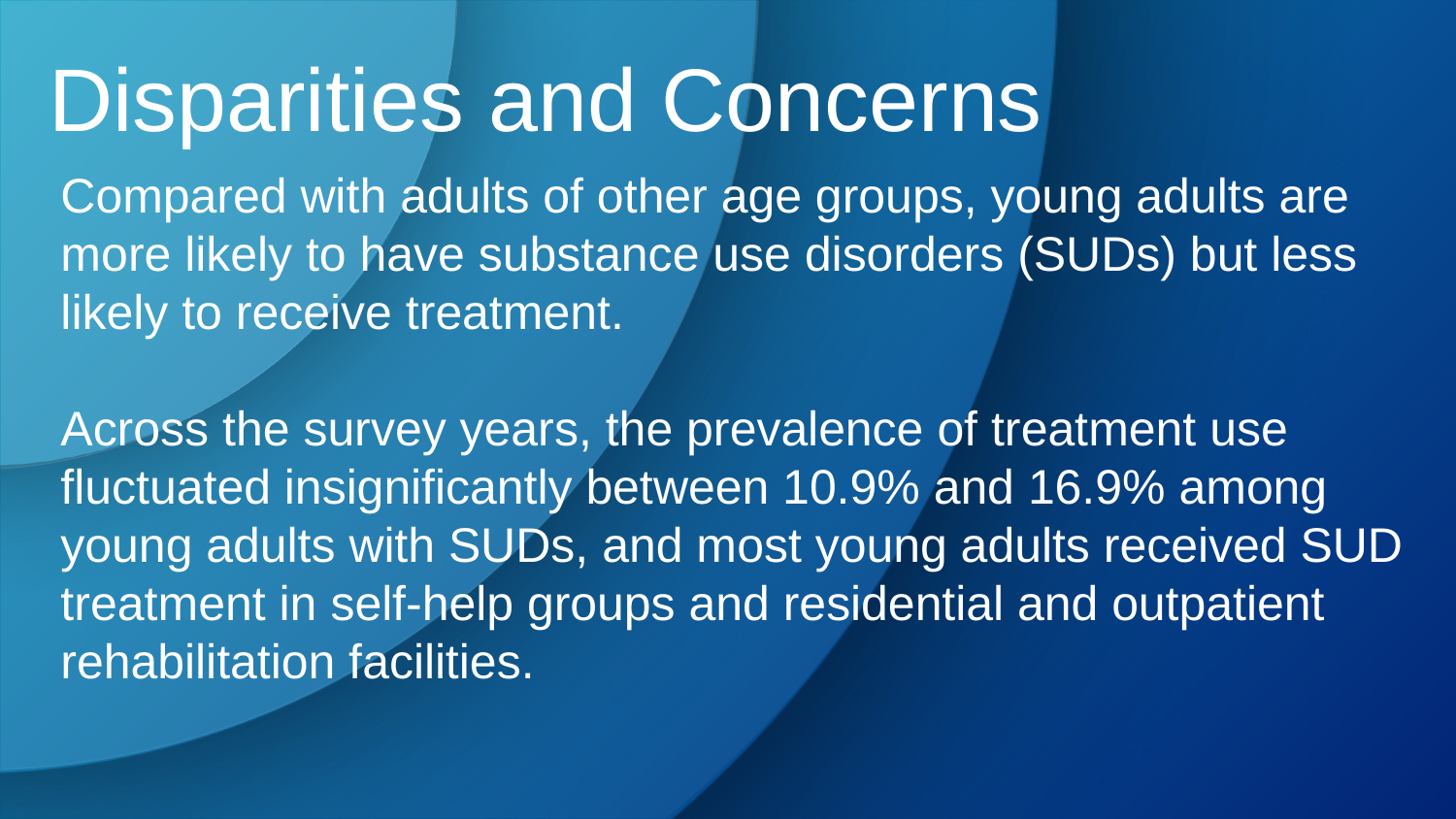

Disparities and Concerns
Compared with adults of other age groups, young adults are more likely to have substance use disorders (SUDs) but less likely to receive treatment.

Across the survey years, the prevalence of treatment use fluctuated insignificantly between 10.9% and 16.9% among young adults with SUDs, and most young adults received SUD treatment in self-help groups and residential and outpatient rehabilitation facilities.